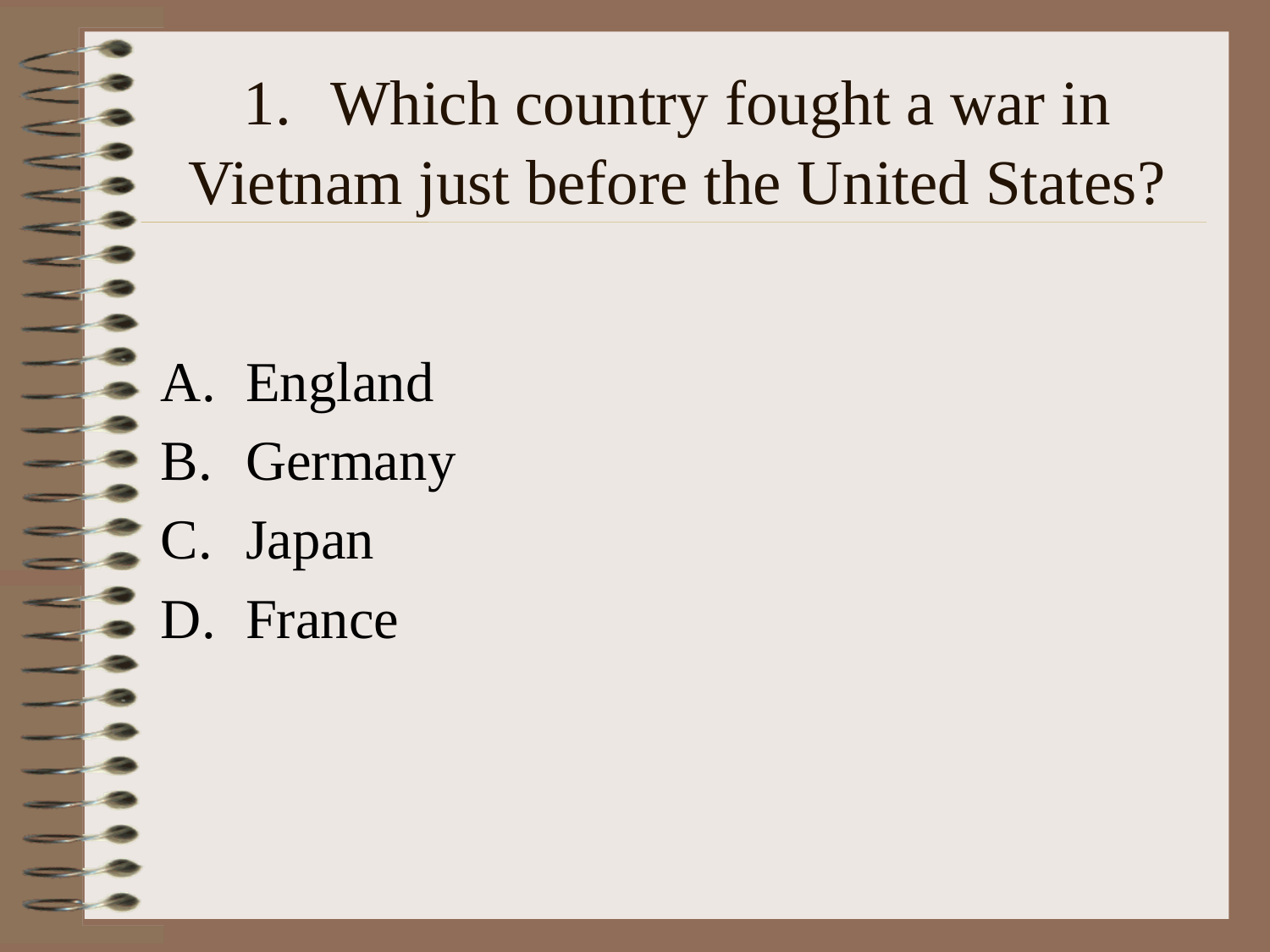

# 1.  Which country fought a war in Vietnam just before the United States?
England
Germany
Japan
France